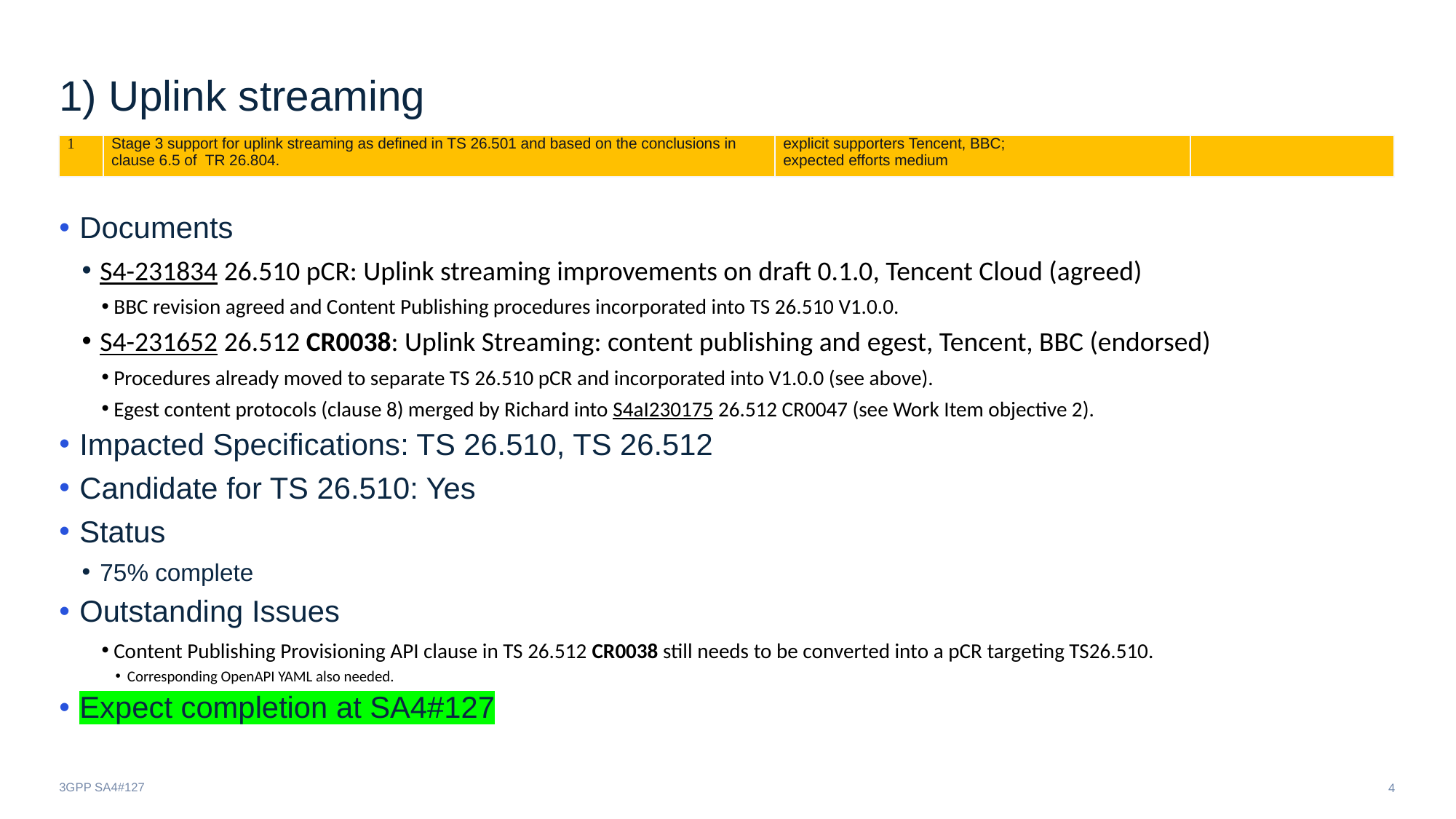

# 1) Uplink streaming
| 1 | Stage 3 support for uplink streaming as defined in TS 26.501 and based on the conclusions in clause 6.5 of TR 26.804. | explicit supporters Tencent, BBC; expected efforts medium |  |
| --- | --- | --- | --- |
Documents
S4-231834 26.510 pCR: Uplink streaming improvements on draft 0.1.0, Tencent Cloud (agreed)
BBC revision agreed and Content Publishing procedures incorporated into TS 26.510 V1.0.0.
S4-231652 26.512 CR0038: Uplink Streaming: content publishing and egest, Tencent, BBC (endorsed)
Procedures already moved to separate TS 26.510 pCR and incorporated into V1.0.0 (see above).
Egest content protocols (clause 8) merged by Richard into S4aI230175 26.512 CR0047 (see Work Item objective 2).
Impacted Specifications: TS 26.510, TS 26.512
Candidate for TS 26.510: Yes
Status
75% complete
Outstanding Issues
Content Publishing Provisioning API clause in TS 26.512 CR0038 still needs to be converted into a pCR targeting TS26.510.
Corresponding OpenAPI YAML also needed.
Expect completion at SA4#127
3GPP SA4#127